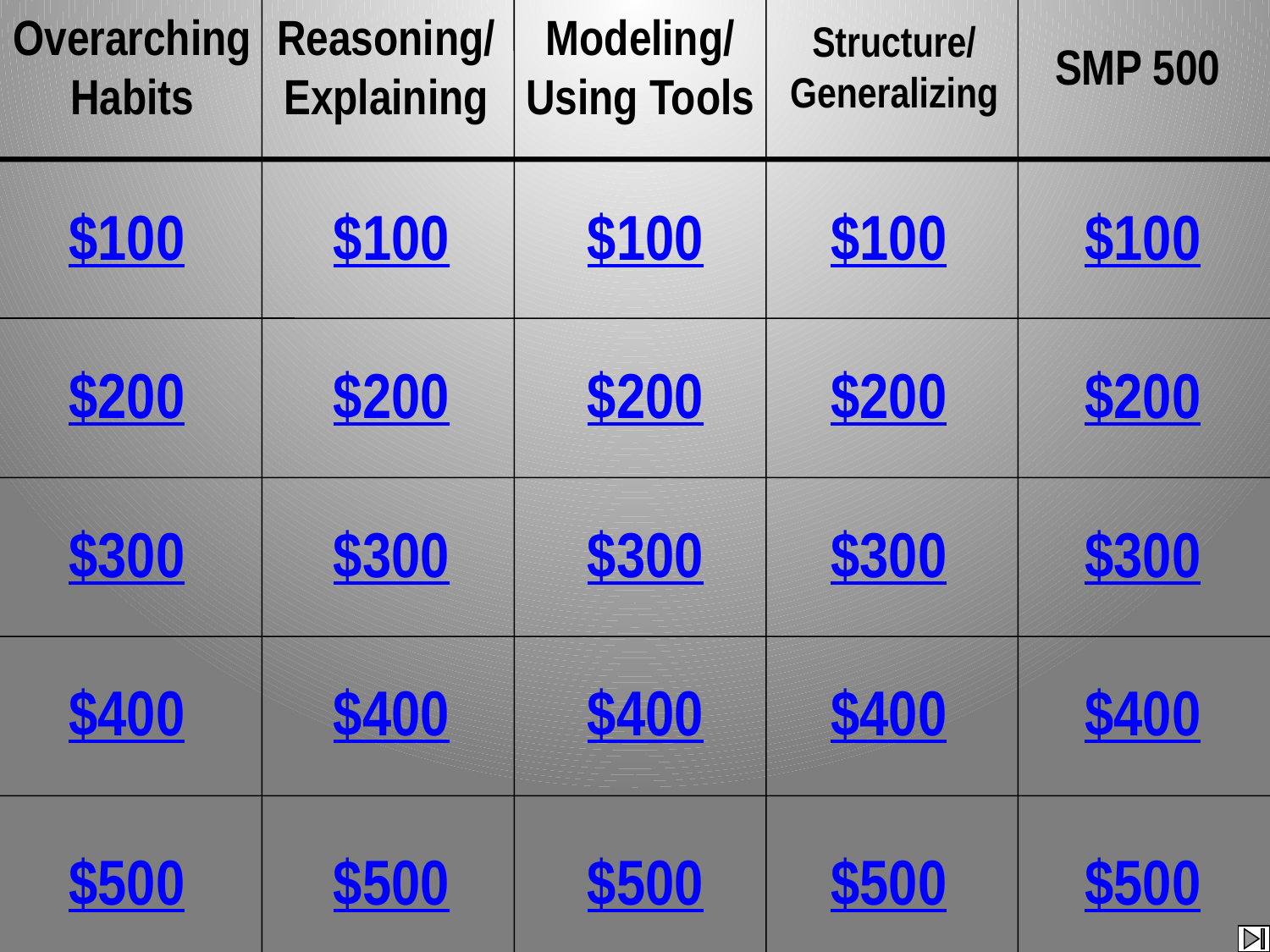

Overarching Habits
Reasoning/ Explaining
Modeling/ Using Tools
Structure/ Generalizing
SMP 500
$100
$100
$100
$100
$100
$200
$200
$200
$200
$200
$300
$300
$300
$300
$300
$400
$400
$400
$400
$400
$500
$500
$500
$500
$500